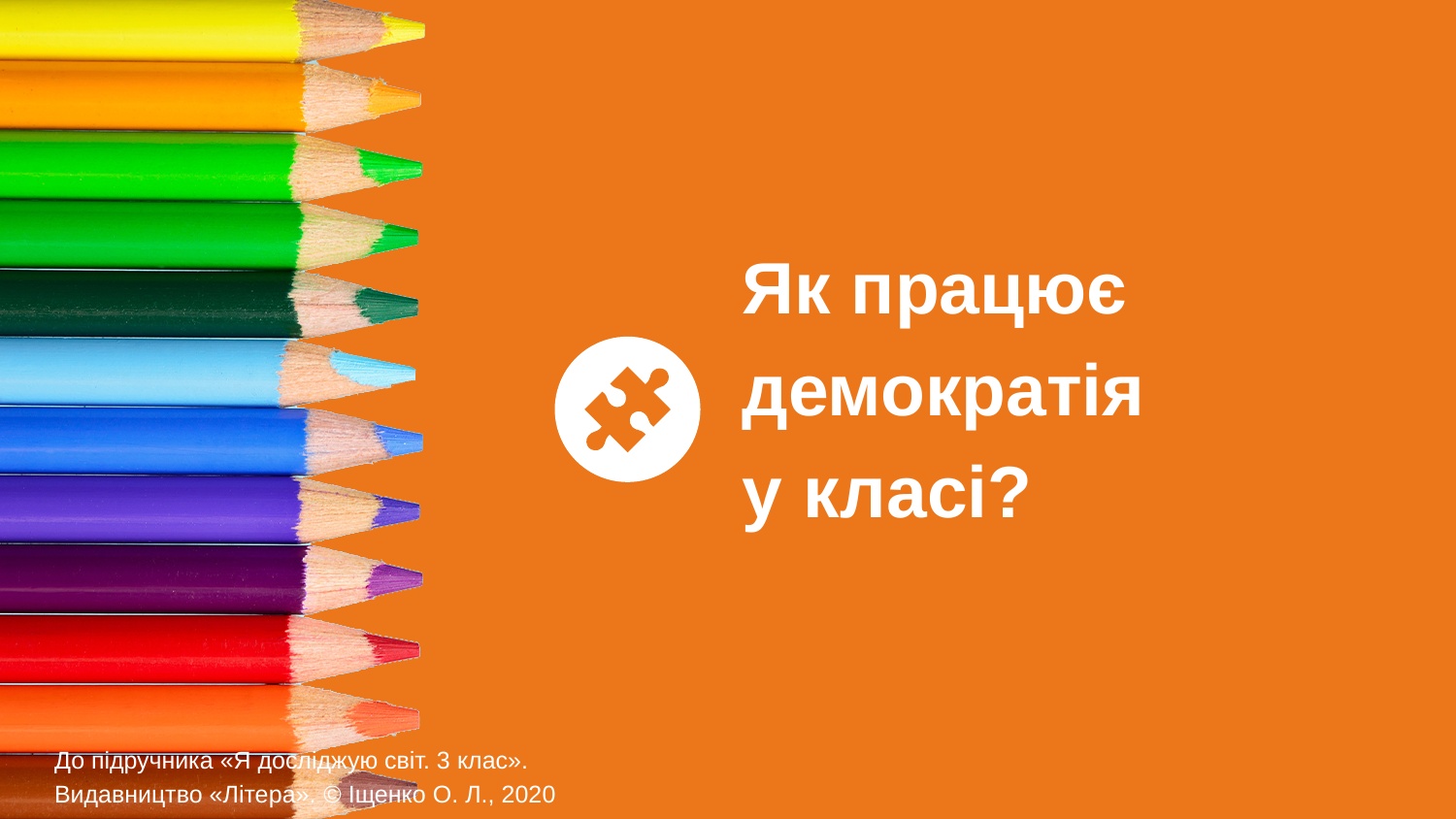

Як працює
демократія
у класі?

До підручника «Я досліджую світ. 3 клас».
Видавництво «Літера». © Іщенко О. Л., 2020